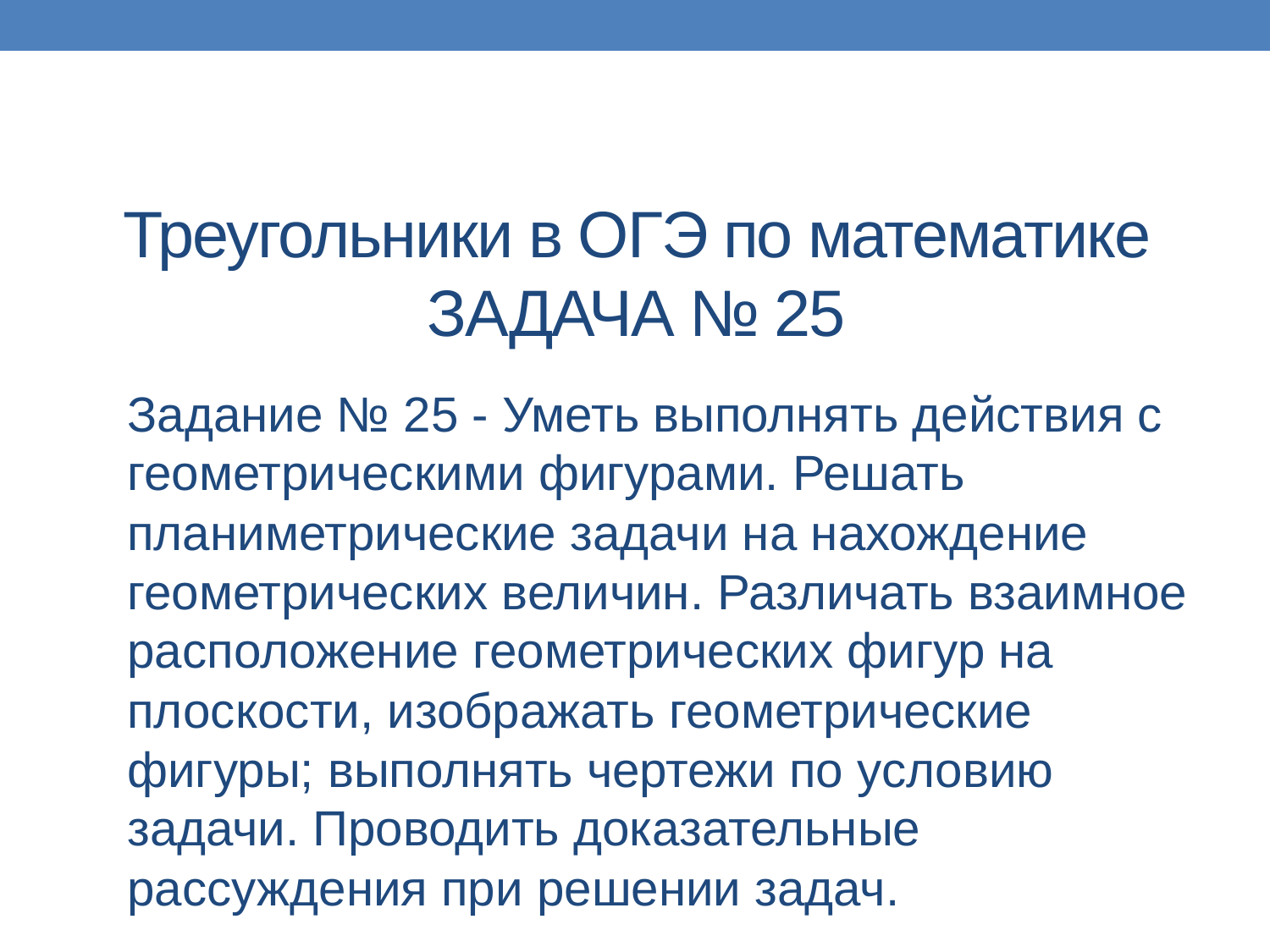

# Треугольники в ОГЭ по математике ЗАДАЧА № 25
Задание № 25 - Уметь выполнять действия с геометрическими фигурами. Решать планиметрические задачи на нахождение геометрических величин. Различать взаимное расположение геометрических фигур на плоскости, изображать геометрические фигуры; выполнять чертежи по условию задачи. Проводить доказательные рассуждения при решении задач.